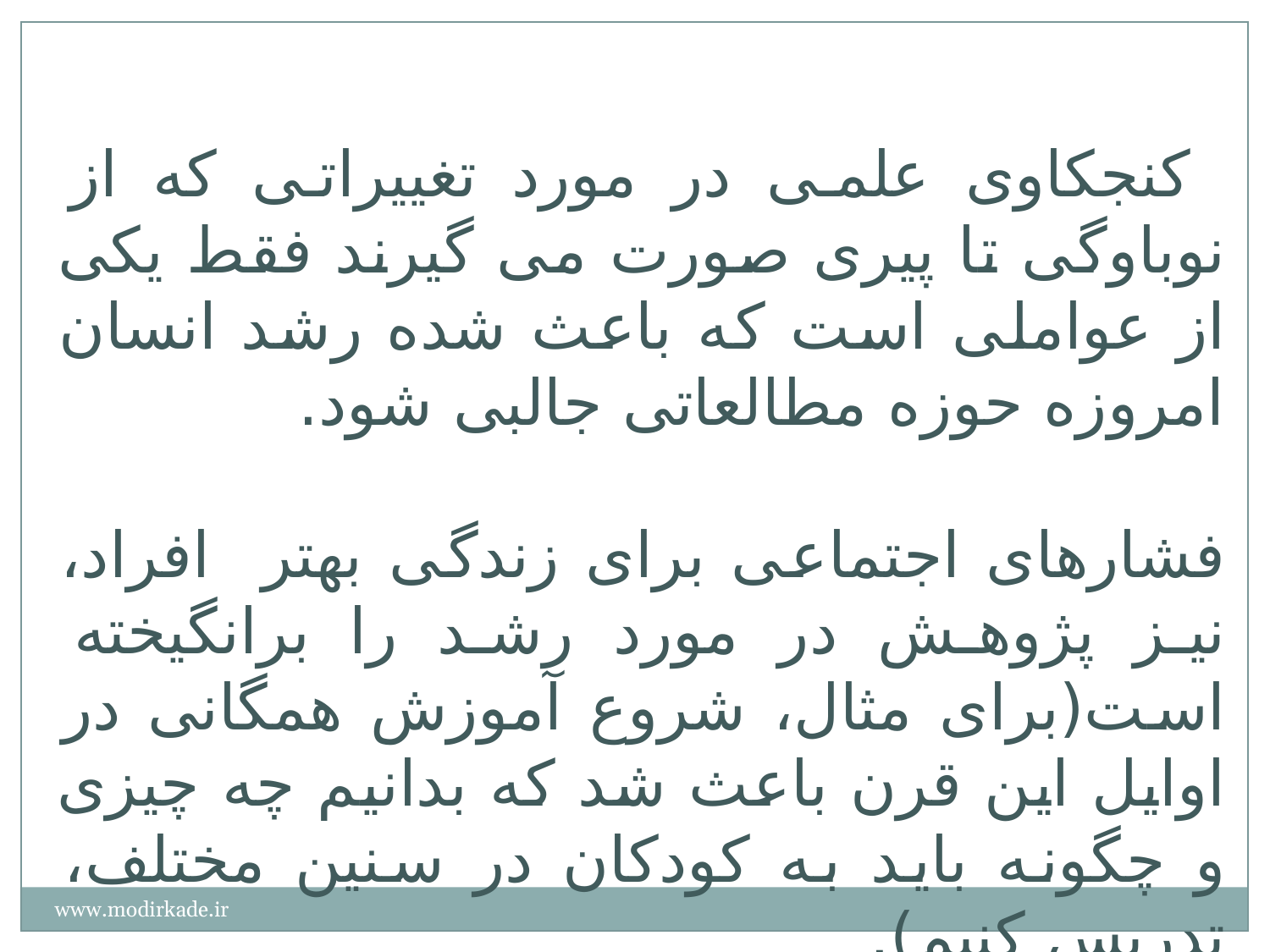

کنجکاوی علمی در مورد تغییراتی که از نوباوگی تا پیری صورت می گیرند فقط یکی از عواملی است که باعث شده رشد انسان امروزه حوزه مطالعاتی جالبی شود.

فشارهای اجتماعی برای زندگی بهتر  افراد، نیز پژوهش در مورد رشد را برانگیخته است(برای مثال، شروع آموزش همگانی در اوایل این قرن باعث شد که بدانیم چه چیزی و چگونه باید به کودکان در سنین مختلف، تدریس کنیم).
www.modirkade.ir